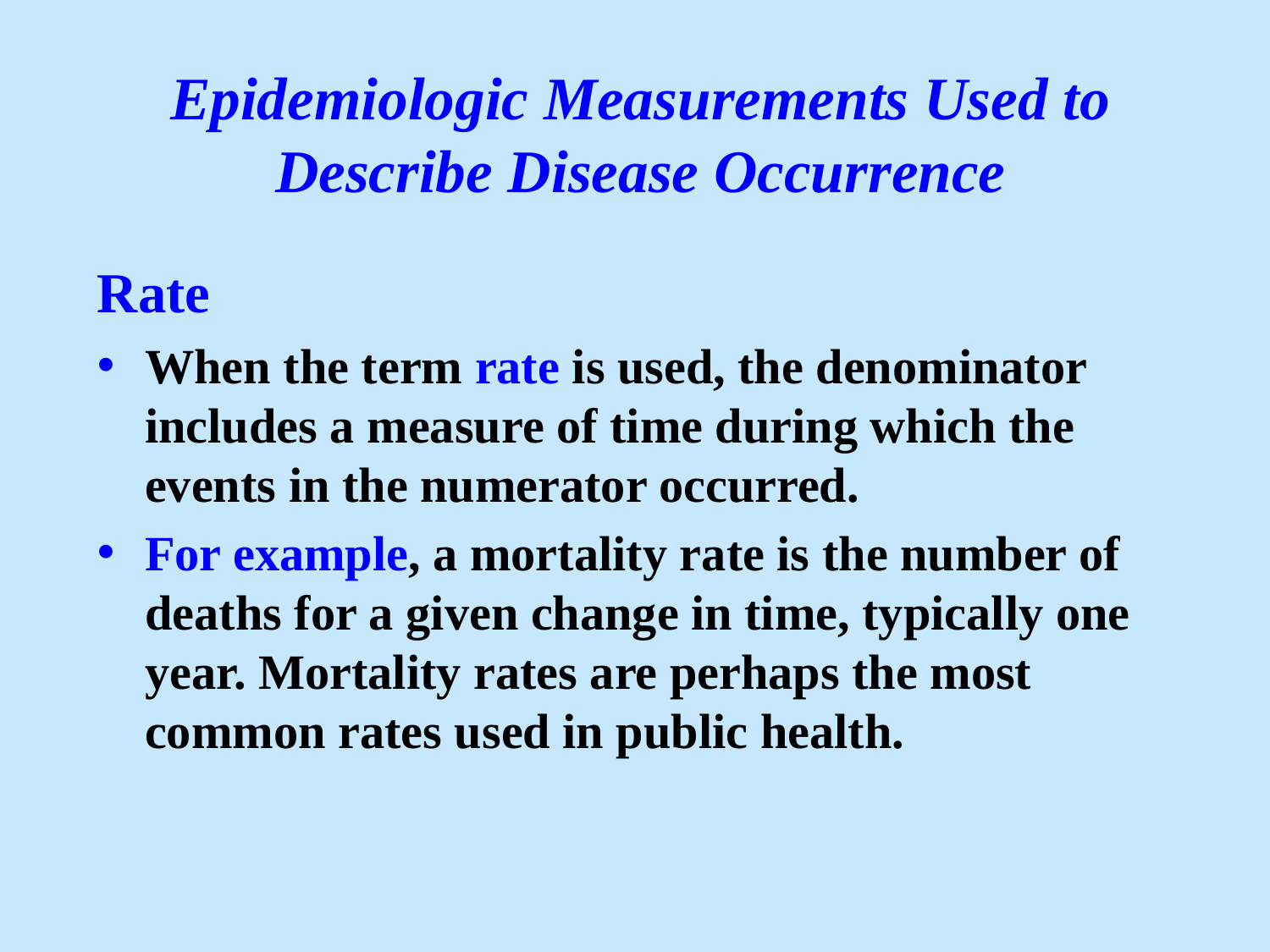

# Epidemiologic Measurements Used to Describe Disease Occurrence
Rate
When the term rate is used, the denominator includes a measure of time during which the events in the numerator occurred.
For example, a mortality rate is the number of deaths for a given change in time, typically one year. Mortality rates are perhaps the most common rates used in public health.